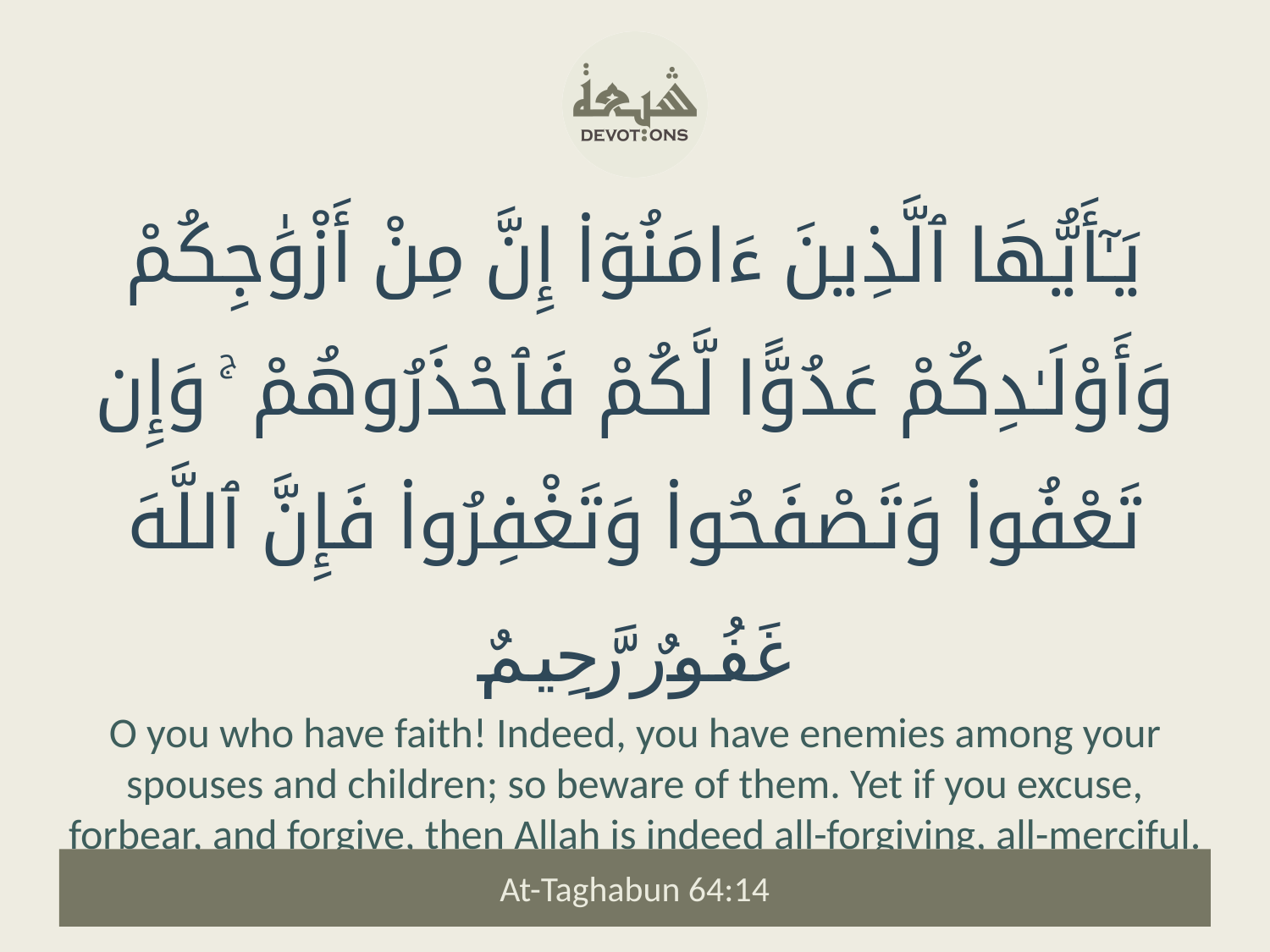

يَـٰٓأَيُّهَا ٱلَّذِينَ ءَامَنُوٓا۟ إِنَّ مِنْ أَزْوَٰجِكُمْ وَأَوْلَـٰدِكُمْ عَدُوًّا لَّكُمْ فَٱحْذَرُوهُمْ ۚ وَإِن تَعْفُوا۟ وَتَصْفَحُوا۟ وَتَغْفِرُوا۟ فَإِنَّ ٱللَّهَ غَفُورٌ رَّحِيمٌ
O you who have faith! Indeed, you have enemies among your spouses and children; so beware of them. Yet if you excuse, forbear, and forgive, then Allah is indeed all-forgiving, all-merciful.
At-Taghabun 64:14